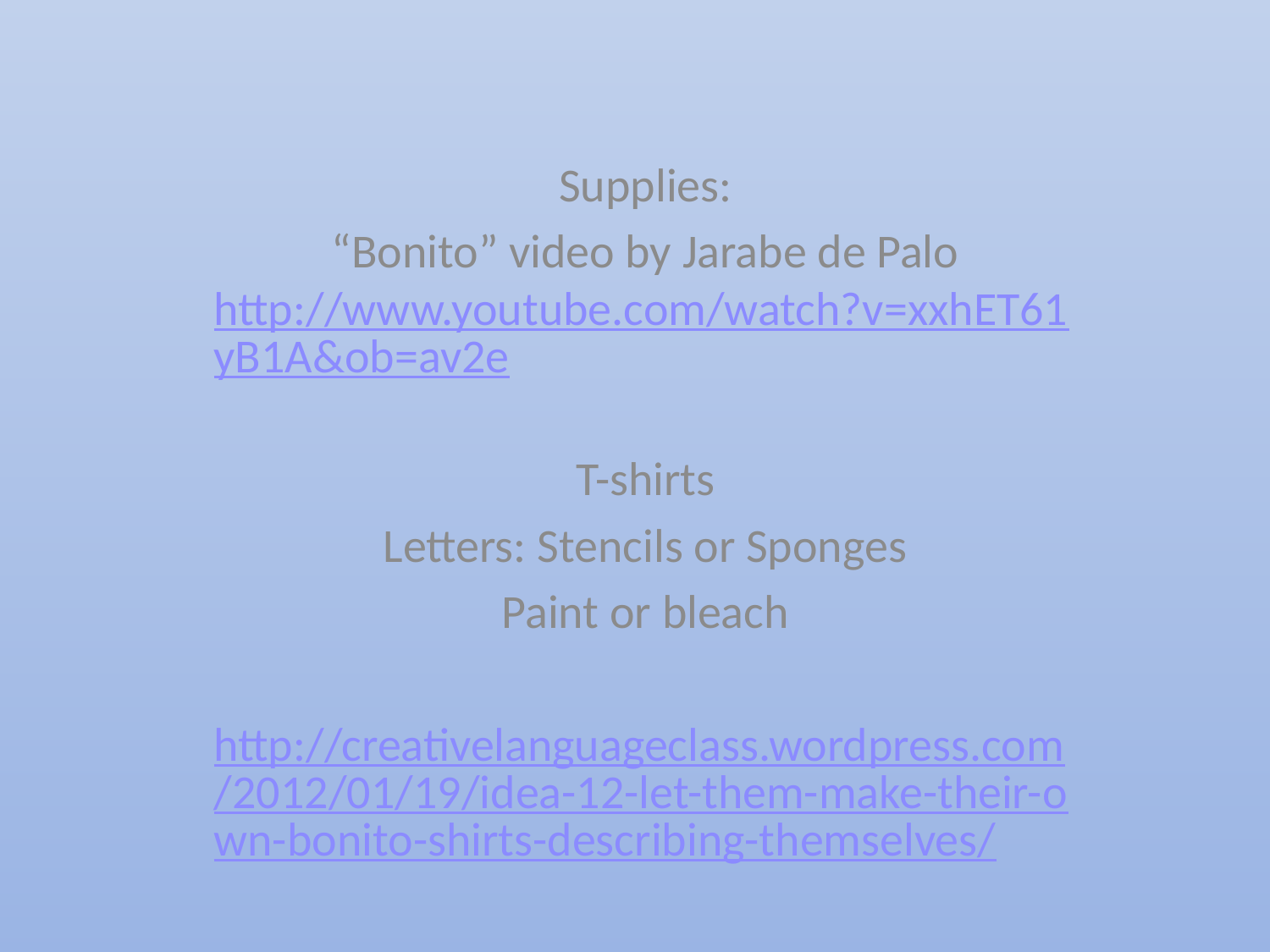

Supplies:
 “Bonito” video by Jarabe de Palo http://www.youtube.com/watch?v=xxhET61yB1A&ob=av2e
T-shirts
Letters: Stencils or Sponges
Paint or bleach

http://creativelanguageclass.wordpress.com/2012/01/19/idea-12-let-them-make-their-own-bonito-shirts-describing-themselves/